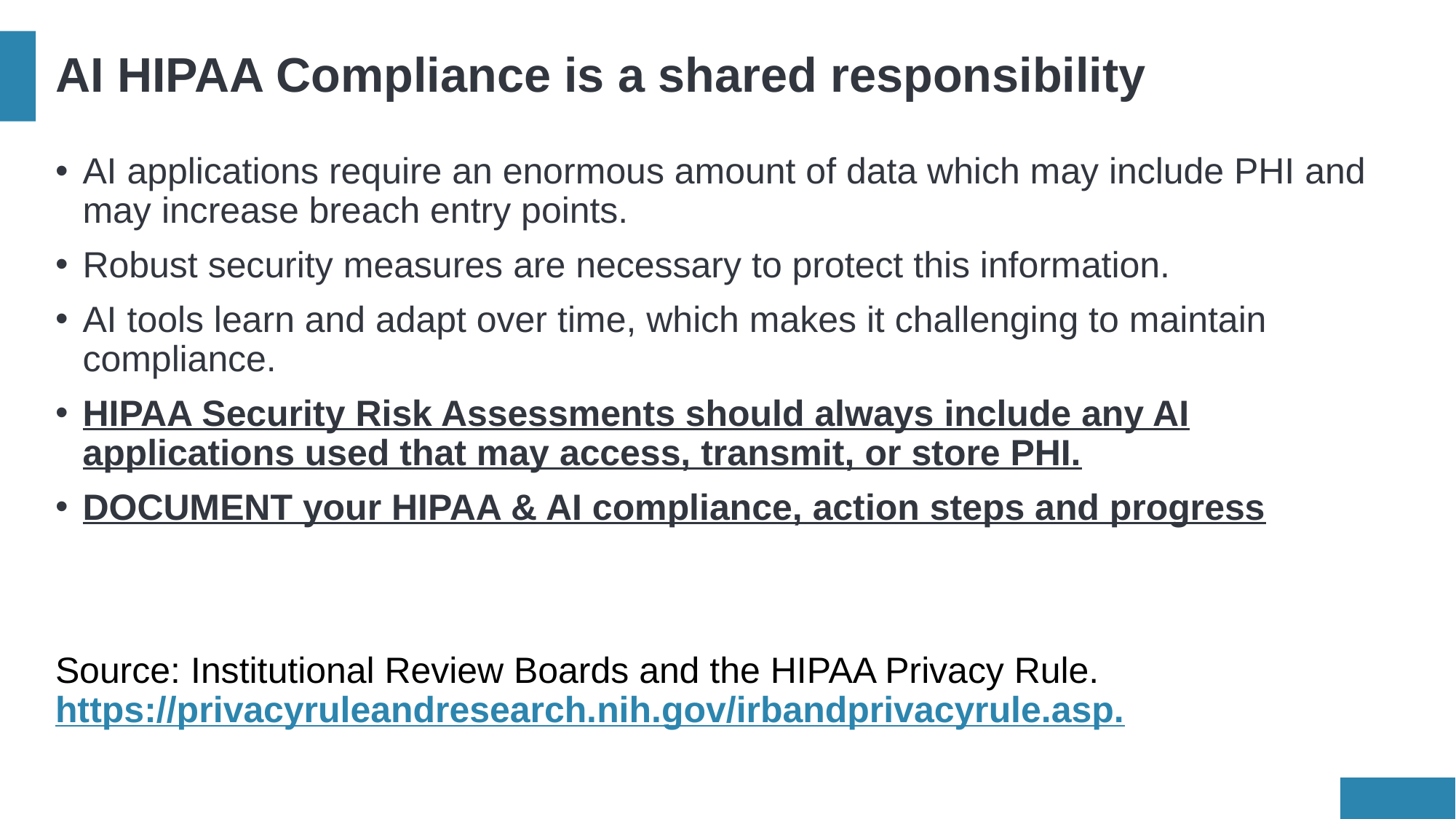

# AI HIPAA Compliance is a shared responsibility
AI applications require an enormous amount of data which may include PHI and may increase breach entry points.
Robust security measures are necessary to protect this information.
AI tools learn and adapt over time, which makes it challenging to maintain compliance.
HIPAA Security Risk Assessments should always include any AI applications used that may access, transmit, or store PHI.
DOCUMENT your HIPAA & AI compliance, action steps and progress

Source: Institutional Review Boards and the HIPAA Privacy Rule. https://privacyruleandresearch.nih.gov/irbandprivacyrule.asp.